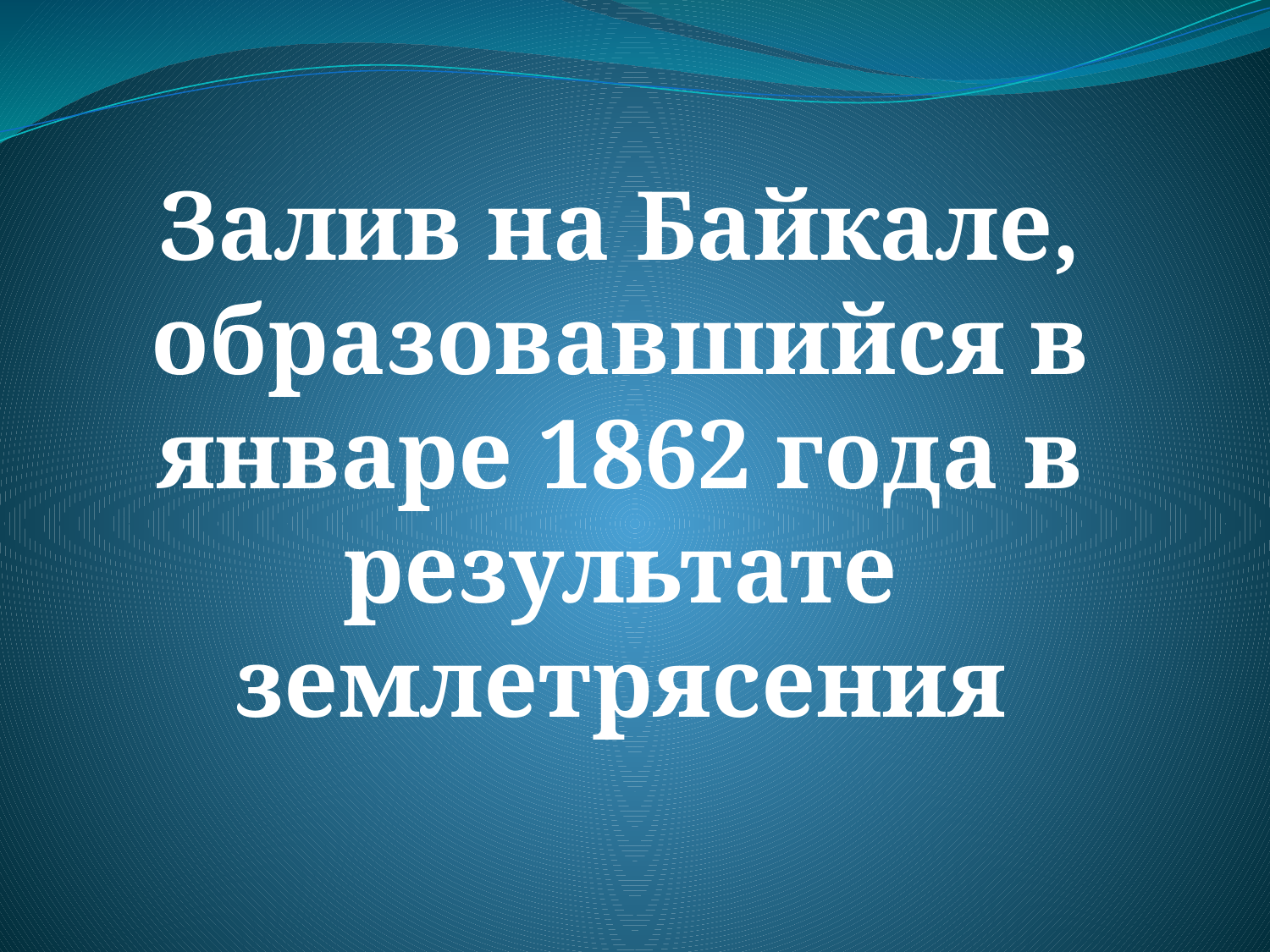

Залив на Байкале, образовавшийся в январе 1862 года в результате землетрясения